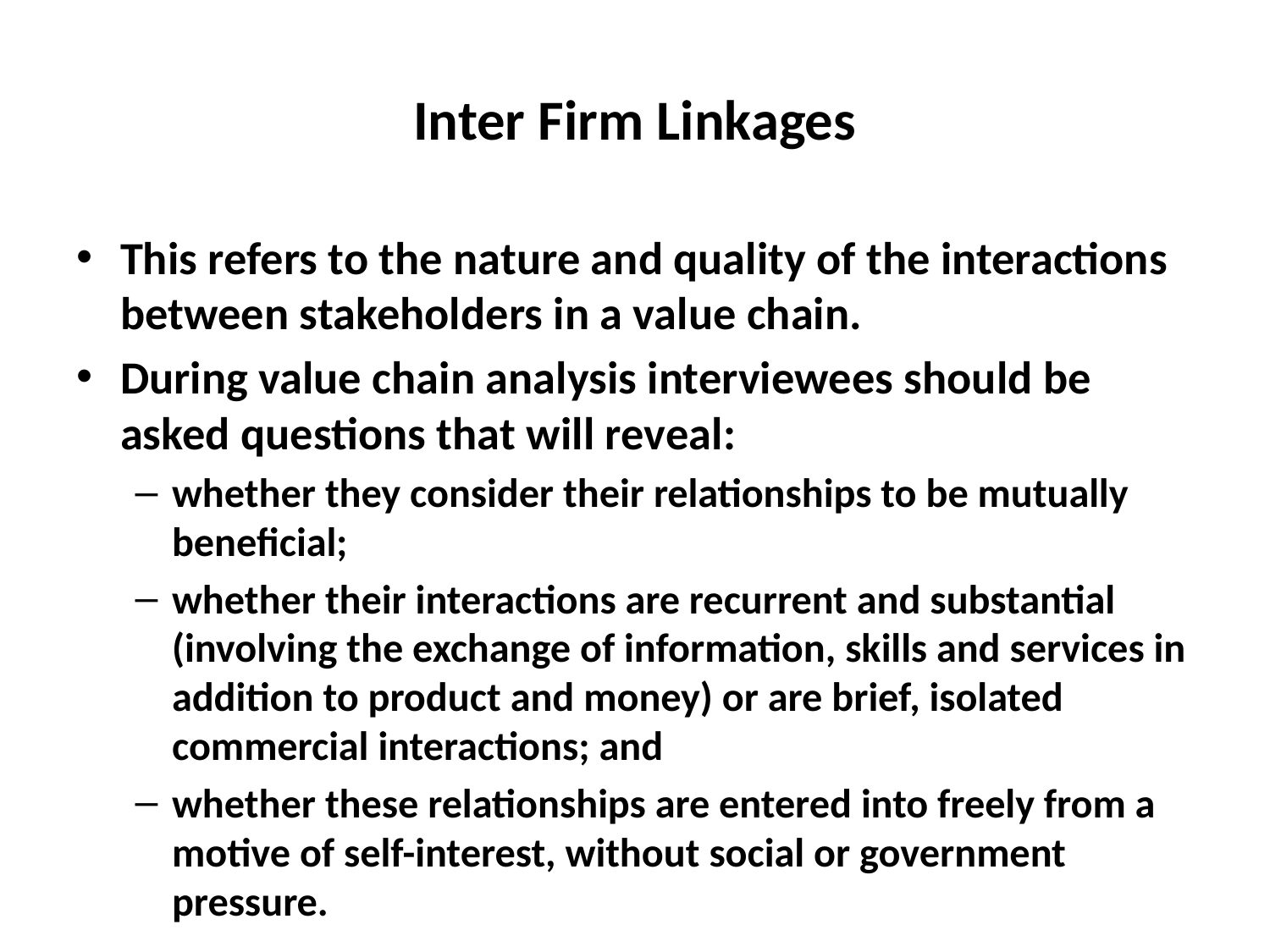

# Inter Firm Linkages
This refers to the nature and quality of the interactions between stakeholders in a value chain.
During value chain analysis interviewees should be asked questions that will reveal:
whether they consider their relationships to be mutually beneficial;
whether their interactions are recurrent and substantial (involving the exchange of information, skills and services in addition to product and money) or are brief, isolated commercial interactions; and
whether these relationships are entered into freely from a motive of self-interest, without social or government pressure.